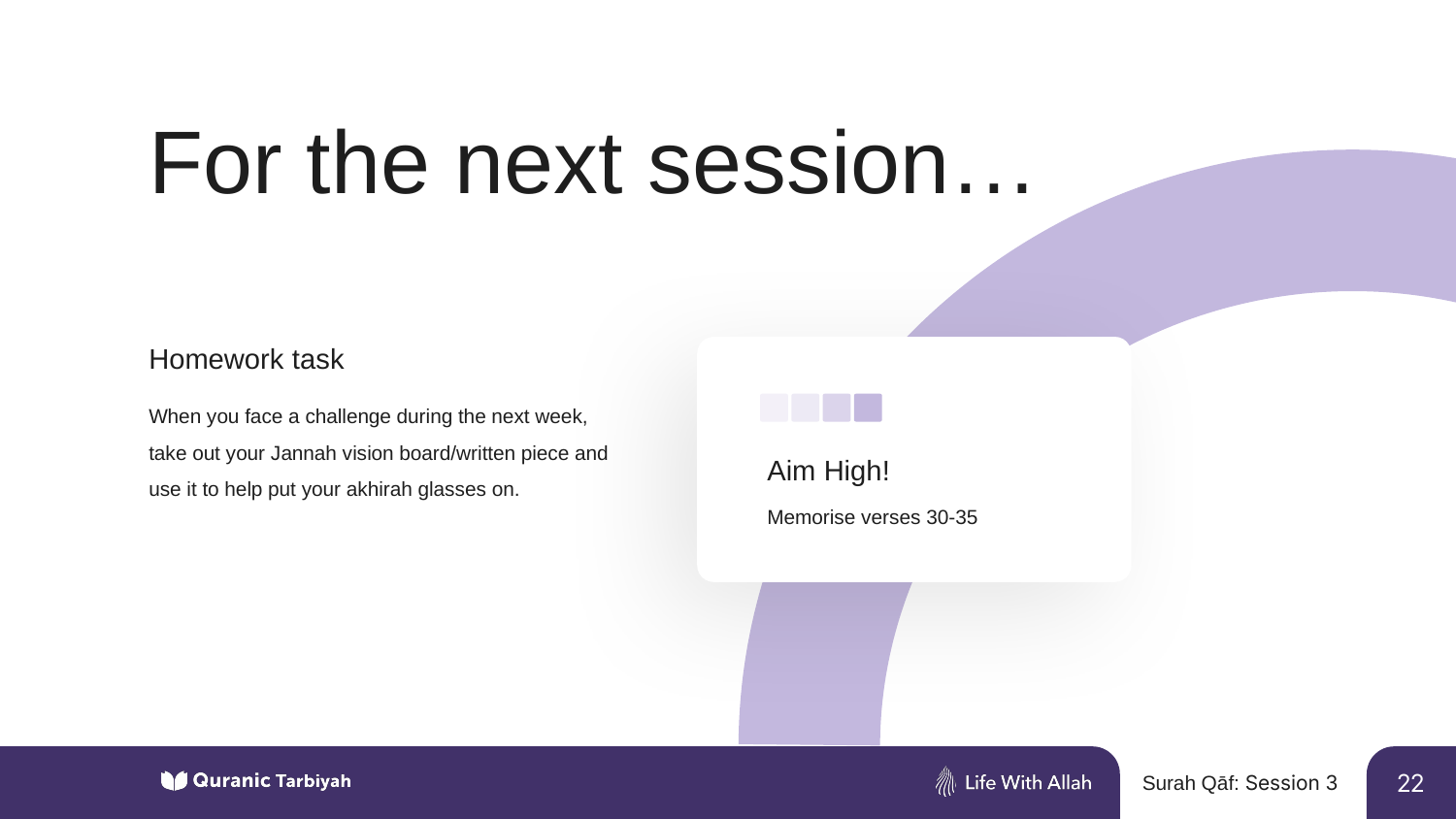

For the next session…
Homework task

When you face a challenge during the next week, take out your Jannah vision board/written piece and use it to help put your akhirah glasses on.

Aim High!
Memorise verses 30-35